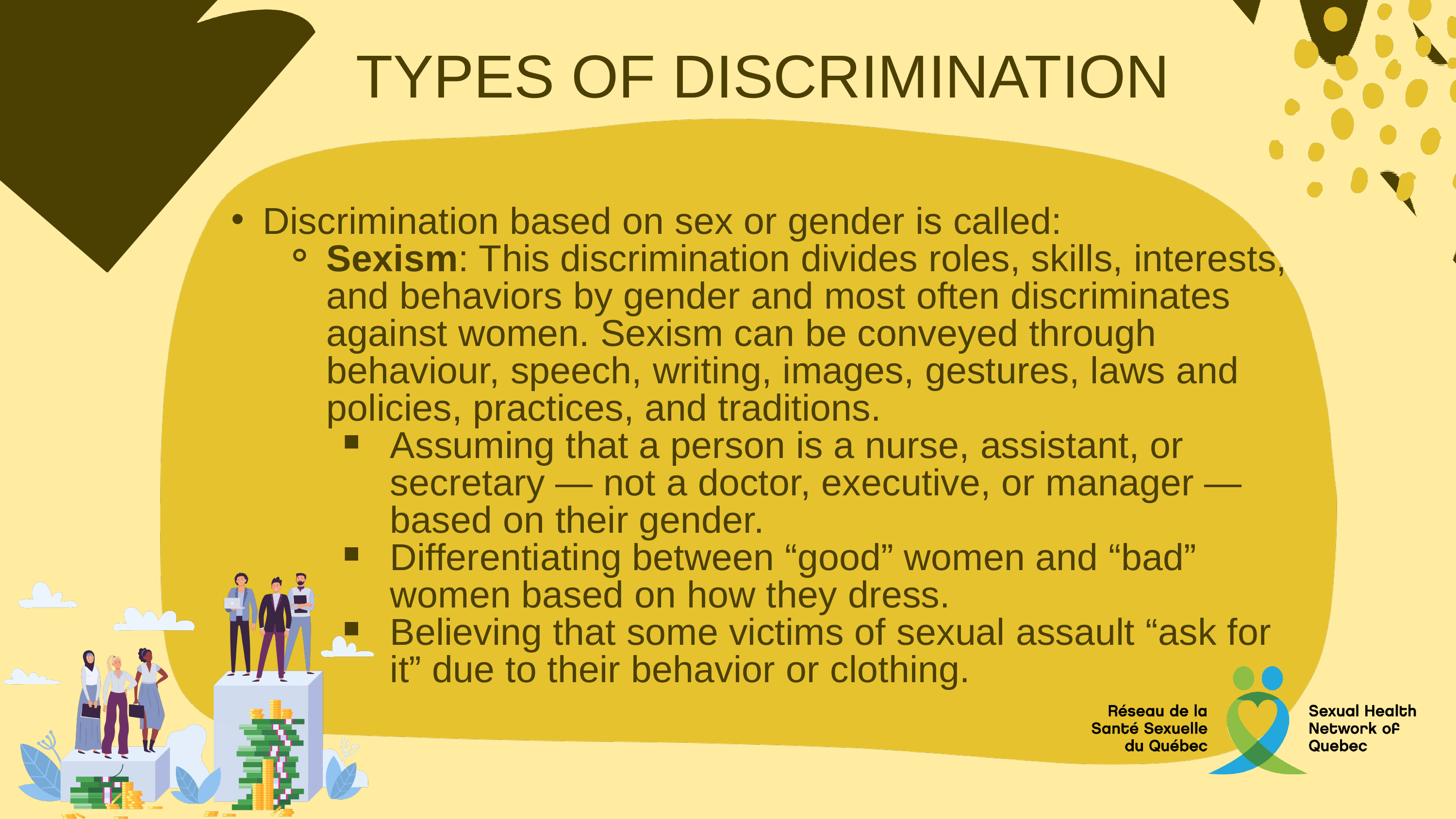

TYPES OF DISCRIMINATION

Discrimination based on sex or gender is called:
Sexism: This discrimination divides roles, skills, interests, and behaviors by gender and most often discriminates against women. Sexism can be conveyed through behaviour, speech, writing, images, gestures, laws and policies, practices, and traditions.
Assuming that a person is a nurse, assistant, or secretary — not a doctor, executive, or manager — based on their gender.
Differentiating between “good” women and “bad” women based on how they dress.
Believing that some victims of sexual assault “ask for it” due to their behavior or clothing.